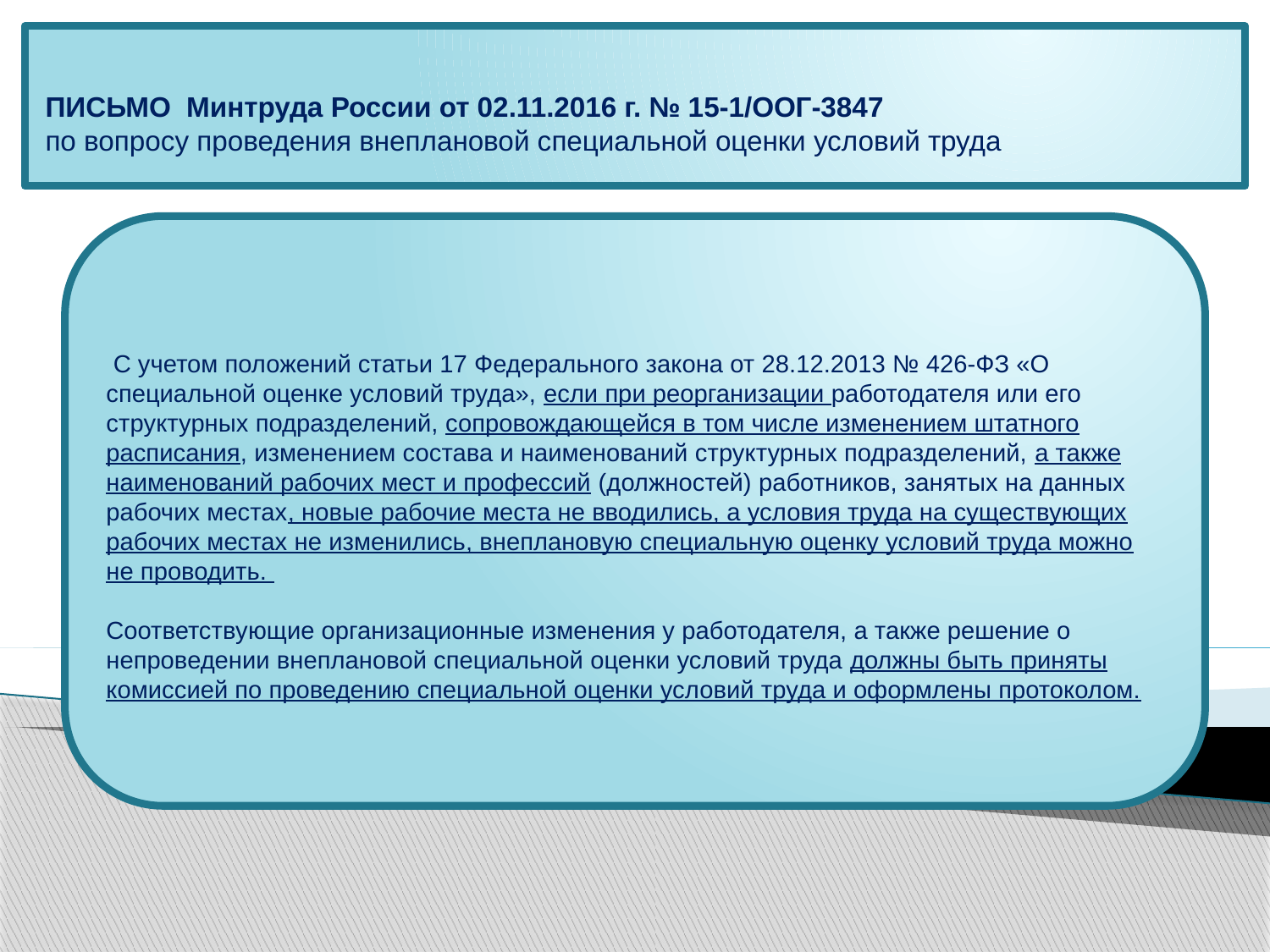

ПИСЬМО  Минтруда России от 02.11.2016 г. № 15-1/ООГ-3847
 по вопросу проведения внеплановой специальной оценки условий труда

 С учетом положений статьи 17 Федерального закона от 28.12.2013 № 426-ФЗ «О специальной оценке условий труда», если при реорганизации работодателя или его структурных подразделений, сопровождающейся в том числе изменением штатного расписания, изменением состава и наименований структурных подразделений, а также наименований рабочих мест и профессий (должностей) работников, занятых на данных рабочих местах, новые рабочие места не вводились, а условия труда на существующих рабочих местах не изменились, внеплановую специальную оценку условий труда можно не проводить.

Соответствующие организационные изменения у работодателя, а также решение о непроведении внеплановой специальной оценки условий труда должны быть приняты комиссией по проведению специальной оценки условий труда и оформлены протоколом.